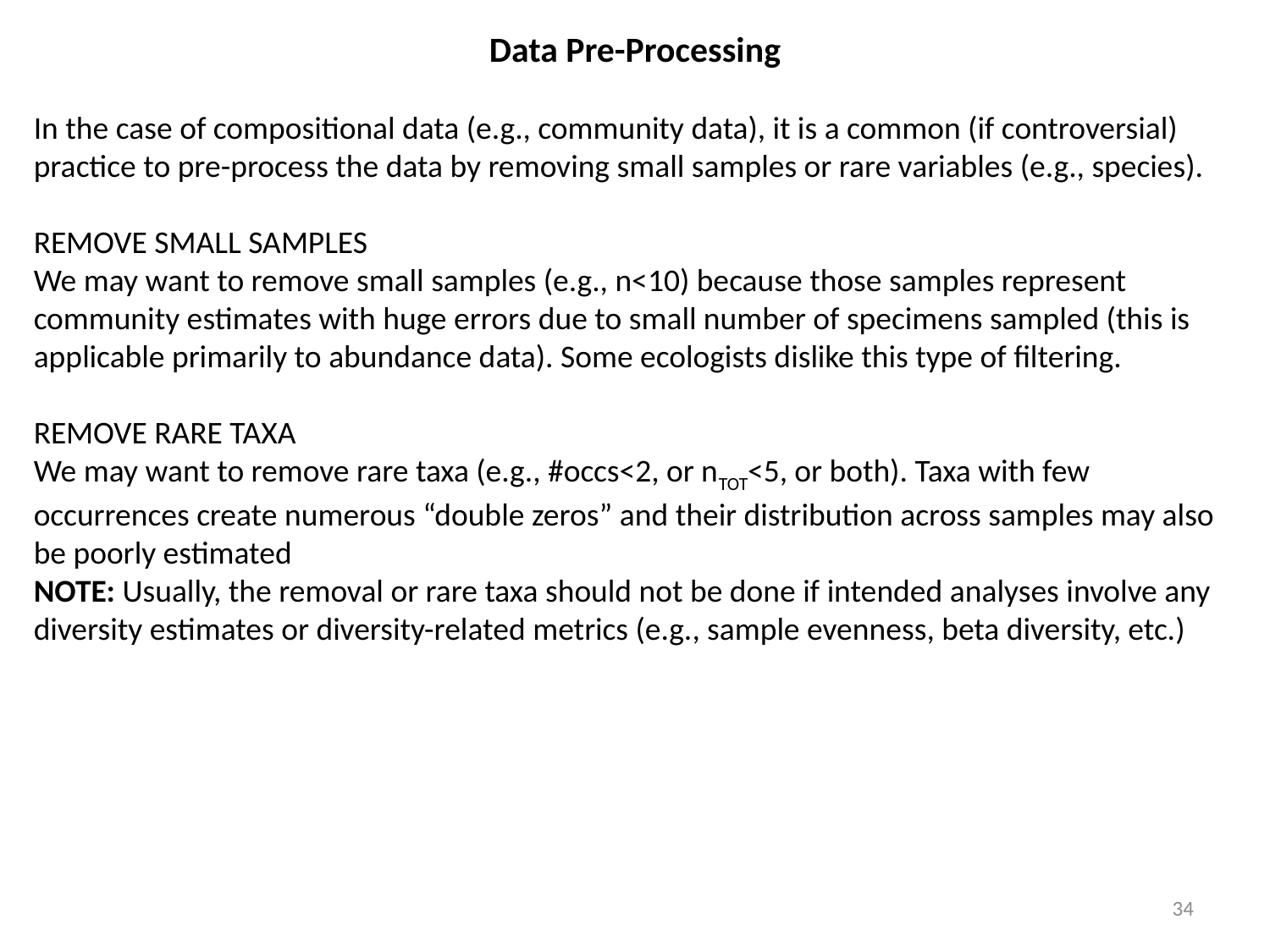

Data Pre-Processing

In the case of compositional data (e.g., community data), it is a common (if controversial) practice to pre-process the data by removing small samples or rare variables (e.g., species).

REMOVE SMALL SAMPLES
We may want to remove small samples (e.g., n<10) because those samples represent community estimates with huge errors due to small number of specimens sampled (this is applicable primarily to abundance data). Some ecologists dislike this type of filtering.

REMOVE RARE TAXA
We may want to remove rare taxa (e.g., #occs<2, or nTOT<5, or both). Taxa with few occurrences create numerous “double zeros” and their distribution across samples may also be poorly estimated
NOTE: Usually, the removal or rare taxa should not be done if intended analyses involve any diversity estimates or diversity-related metrics (e.g., sample evenness, beta diversity, etc.)
34